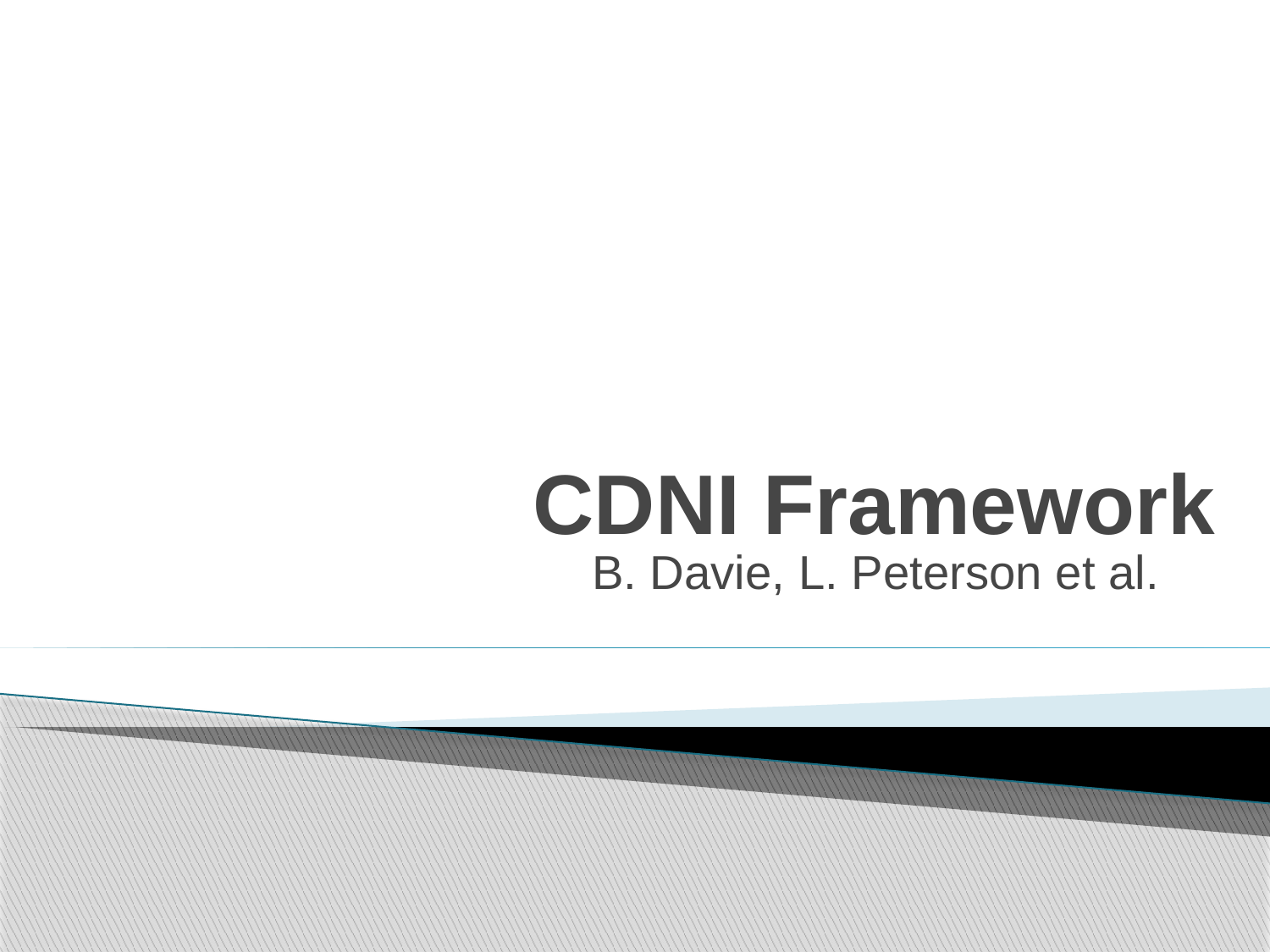

# CDNI Framework
draft-davie-cdni-framework-00.txt
B. Davie, L. Peterson et al.